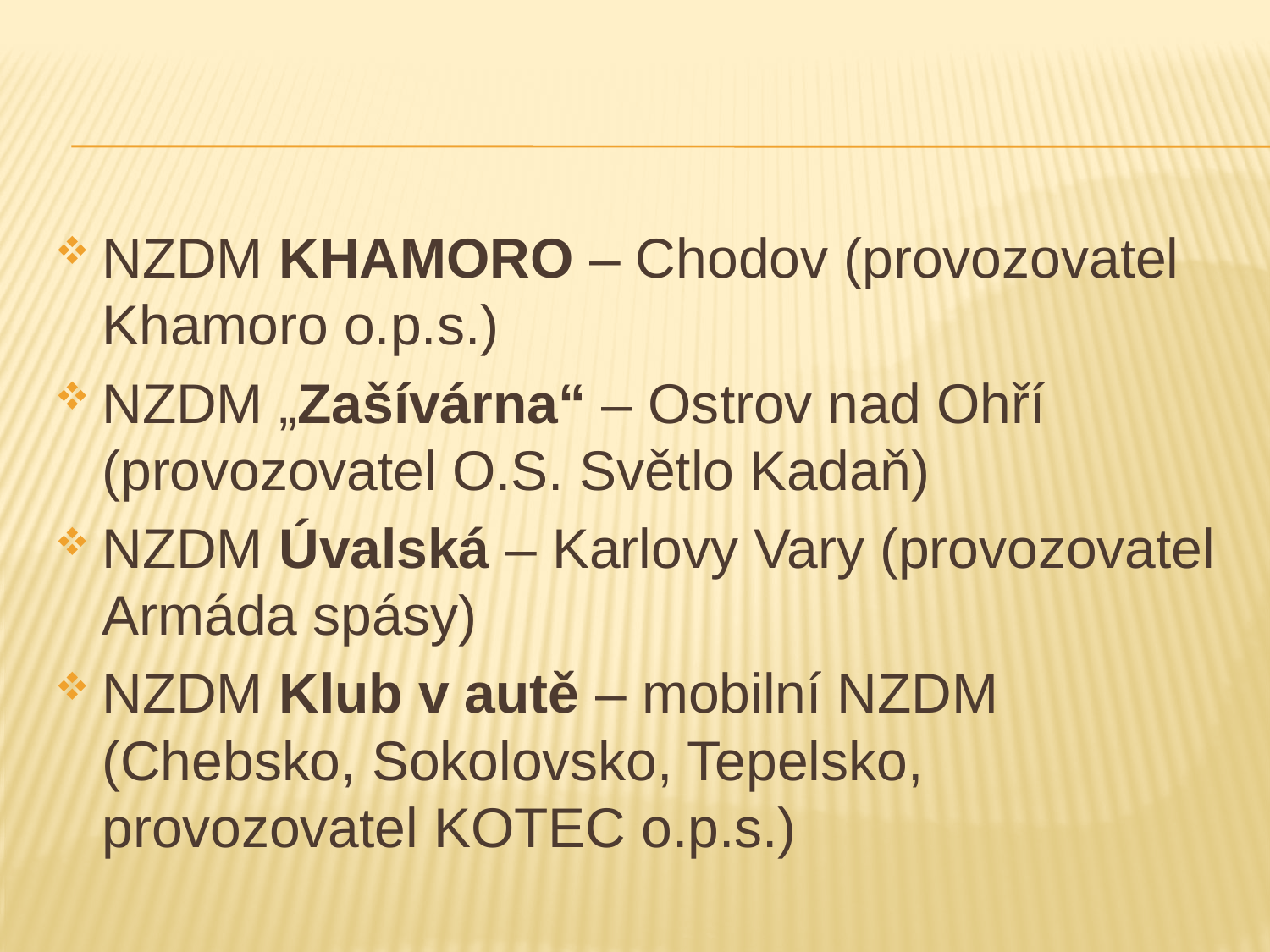

NZDM KHAMORO – Chodov (provozovatel Khamoro o.p.s.)
NZDM „Zašívárna“ – Ostrov nad Ohří (provozovatel O.S. Světlo Kadaň)
NZDM Úvalská – Karlovy Vary (provozovatel Armáda spásy)
NZDM Klub v autě – mobilní NZDM (Chebsko, Sokolovsko, Tepelsko, provozovatel KOTEC o.p.s.)